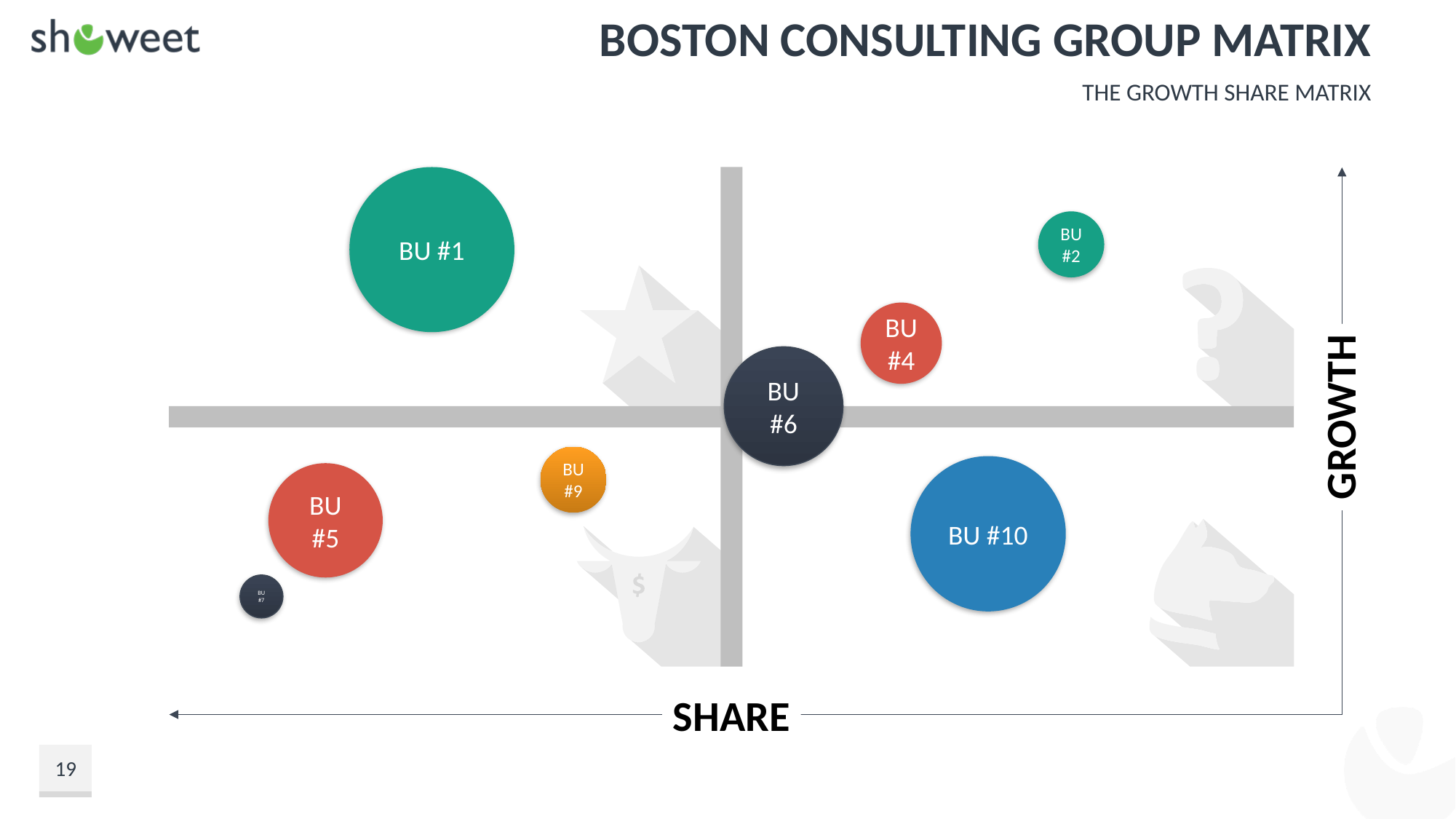

# Boston Consulting Group Matrix
The Growth Share Matrix
BU #1

BU #2

BU #4
BU #6
GROWTH

BU #9
BU #10
BU #5

BU #7
SHARE
19